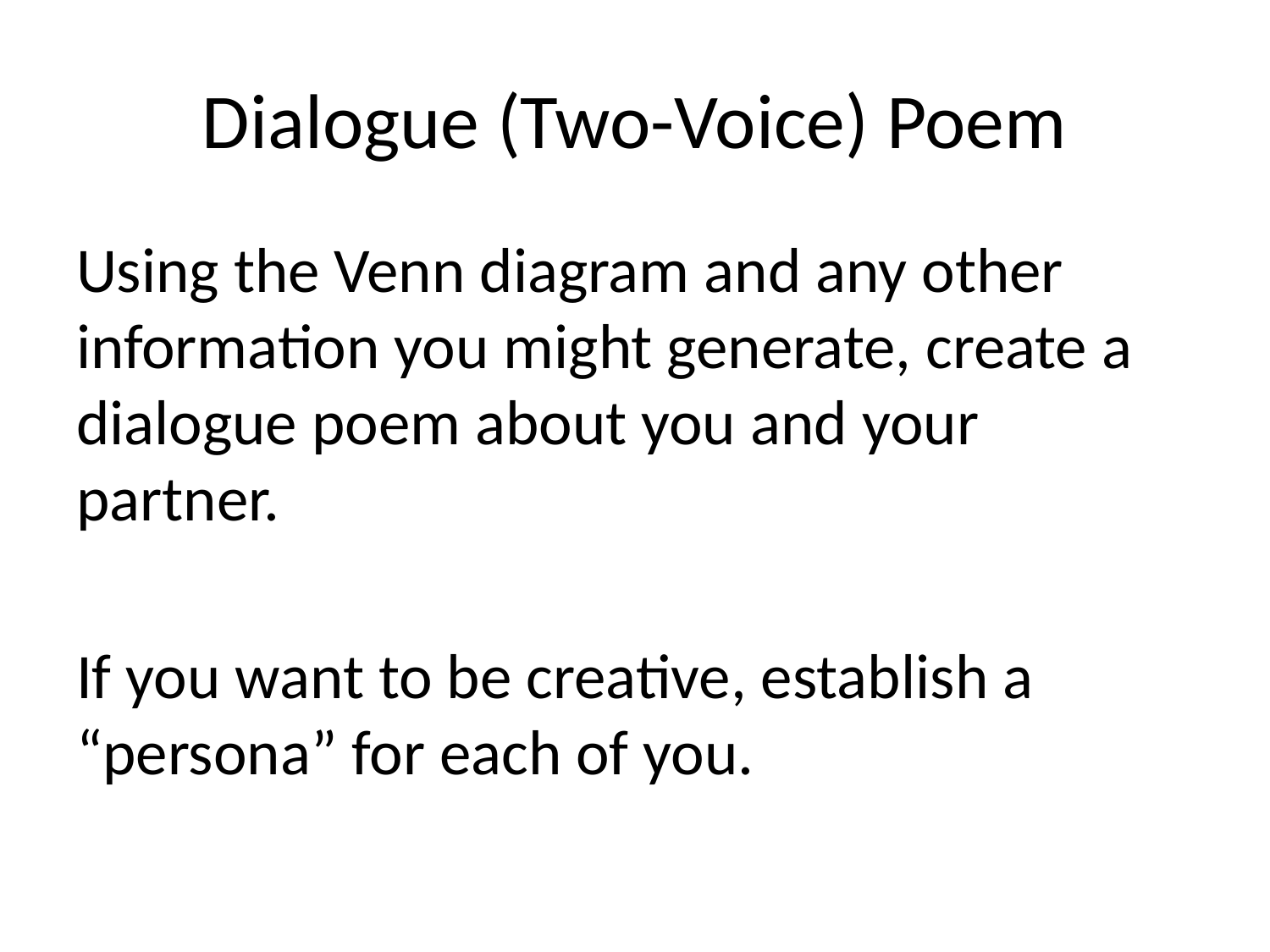

# Dialogue (Two-Voice) Poem
Using the Venn diagram and any other information you might generate, create a dialogue poem about you and your partner.

If you want to be creative, establish a “persona” for each of you.